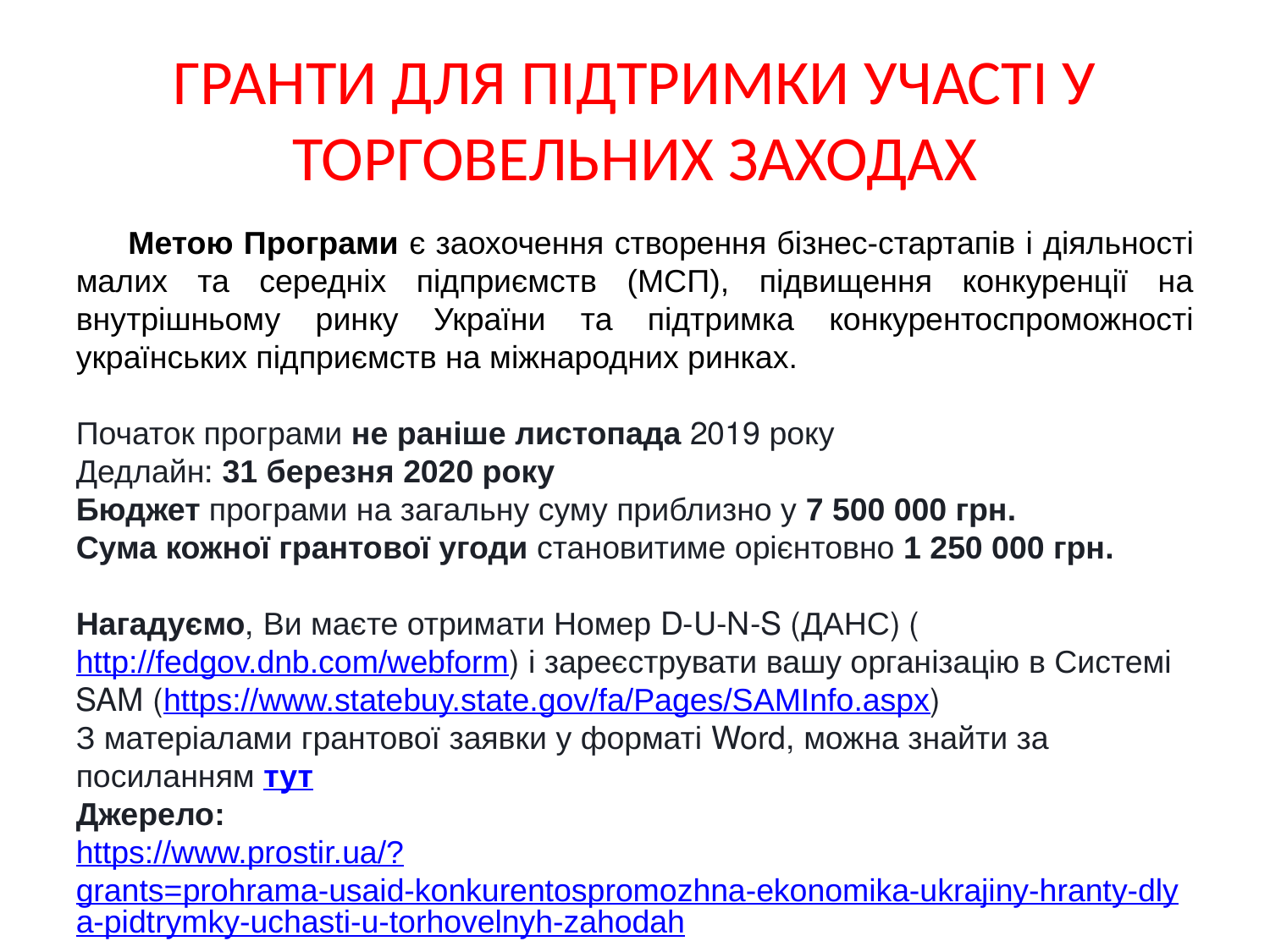

# ГРАНТИ ДЛЯ ПІДТРИМКИ УЧАСТІ У ТОРГОВЕЛЬНИХ ЗАХОДАХ
     Метою Програми є заохочення створення бізнес-стартапів і діяльності малих та середніх підприємств (МСП), підвищення конкуренції на внутрішньому ринку України та підтримка конкурентоспроможності українських підприємств на міжнародних ринках.

Початок програми не раніше листопада 2019 року
Дедлайн: 31 березня 2020 року
Бюджет програми на загальну суму приблизно у 7 500 000 грн.
Сума кожної грантової угоди становитиме орієнтовно 1 250 000 грн.

Нагадуємо, Ви маєте отримати Номер D-U-N-S (ДАНС) (http://fedgov.dnb.com/webform) і зареєструвати вашу організацію в Системі SAM (https://www.statebuy.state.gov/fa/Pages/SAMInfo.aspx)
З матеріалами грантової заявки у форматі Word, можна знайти за посиланням тут
Джерело:
https://www.prostir.ua/?grants=prohrama-usaid-konkurentospromozhna-ekonomika-ukrajiny-hranty-dlya-pidtrymky-uchasti-u-torhovelnyh-zahodah